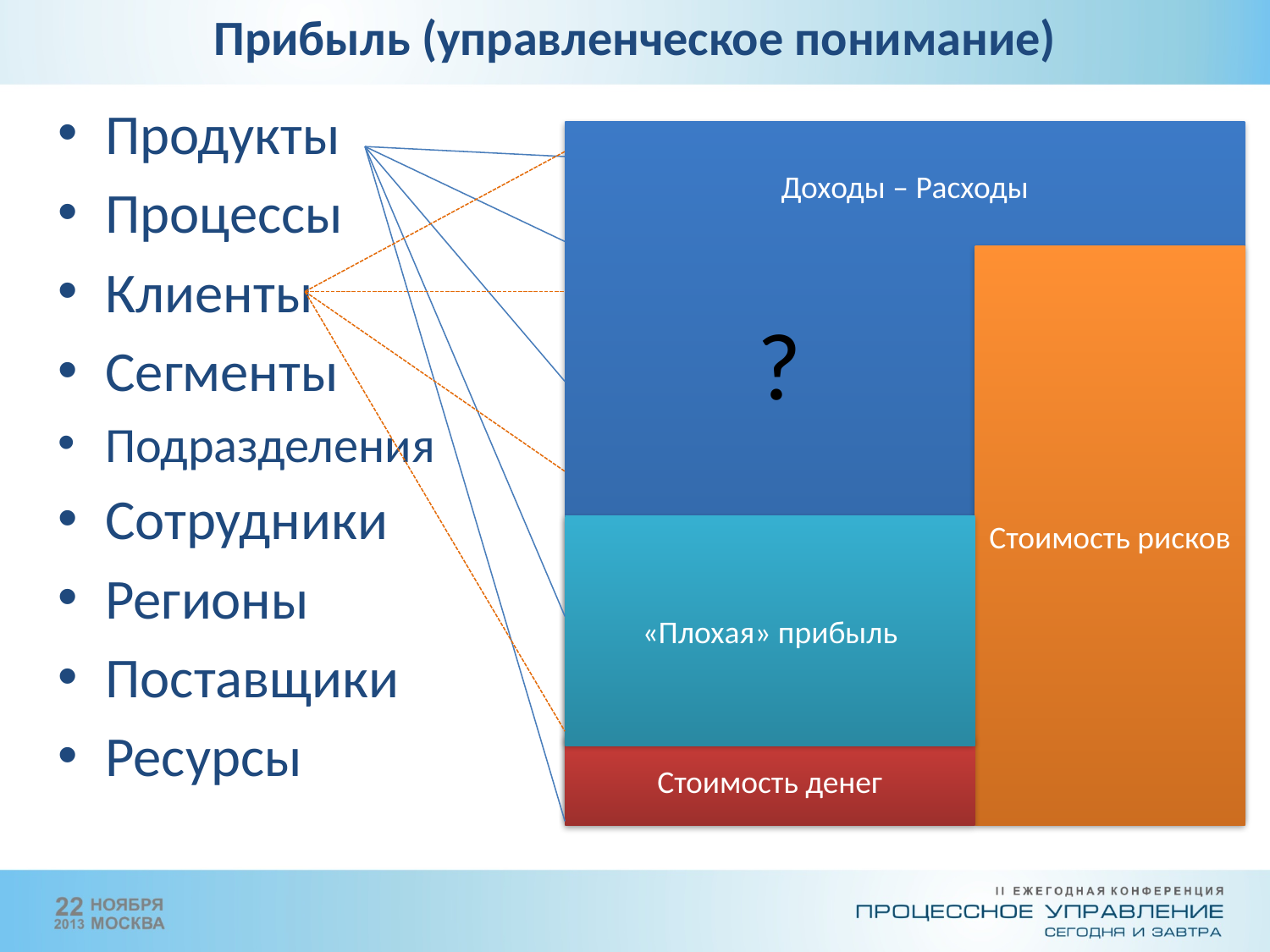

Прибыль (управленческое понимание)
Продукты
Процессы
Клиенты
Сегменты
Подразделения
Сотрудники
Регионы
Поставщики
Ресурсы
Доходы – Расходы

Стоимость рисков
?
«Плохая» прибыль
Стоимость денег